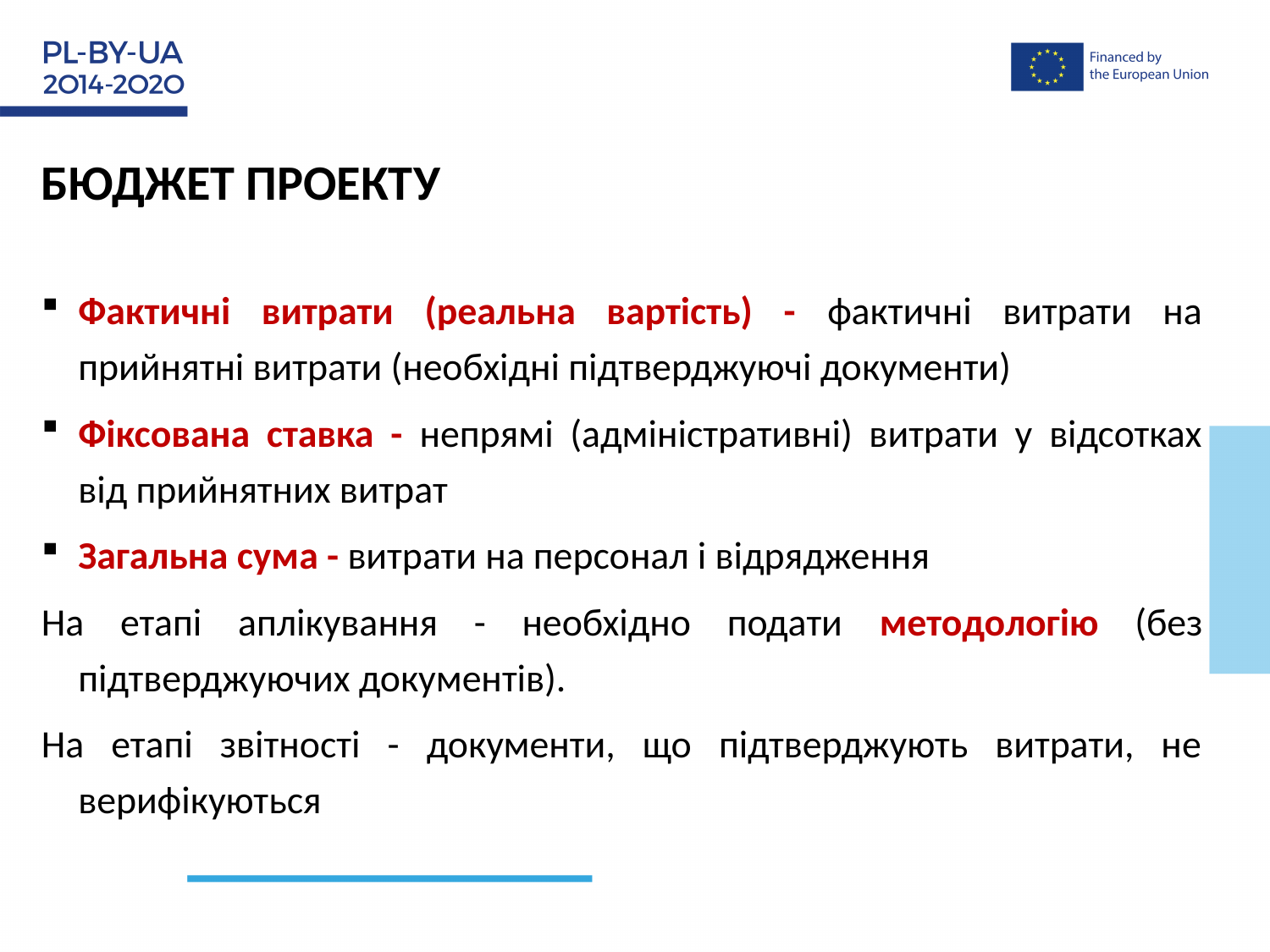

БЮДЖЕТ ПРОЕКТУ

Фактичні витрати (реальна вартість) - фактичні витрати на прийнятні витрати (необхідні підтверджуючі документи)
Фіксована ставка - непрямі (адміністративні) витрати у відсотках від прийнятних витрат
Загальна сума - витрати на персонал і відрядження
На етапі аплікування - необхідно подати методологію (без підтверджуючих документів).
На етапі звітності - документи, що підтверджують витрати, не верифікуються